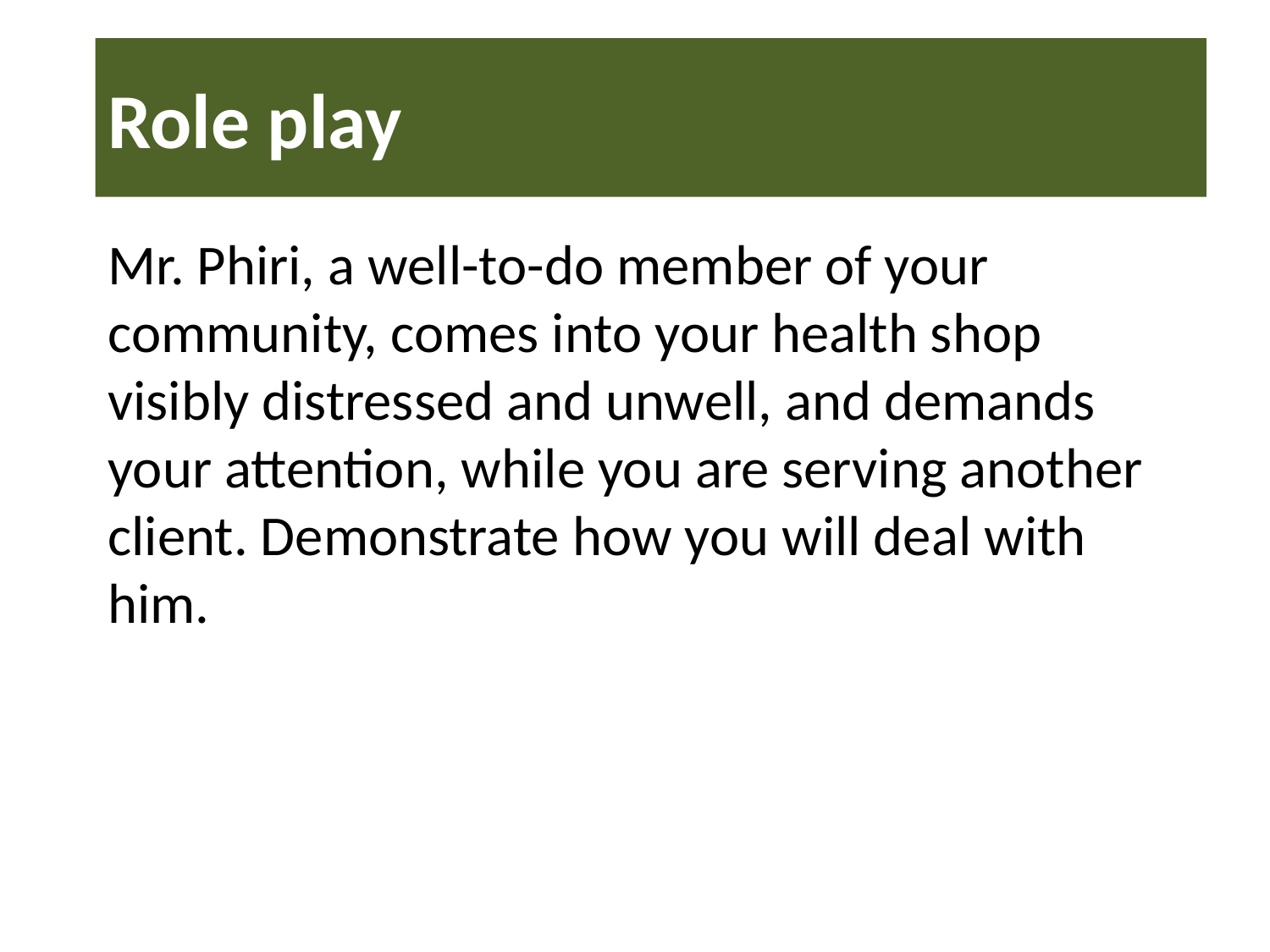

# Role play
Mr. Phiri, a well-to-do member of your community, comes into your health shop visibly distressed and unwell, and demands your attention, while you are serving another client. Demonstrate how you will deal with him.